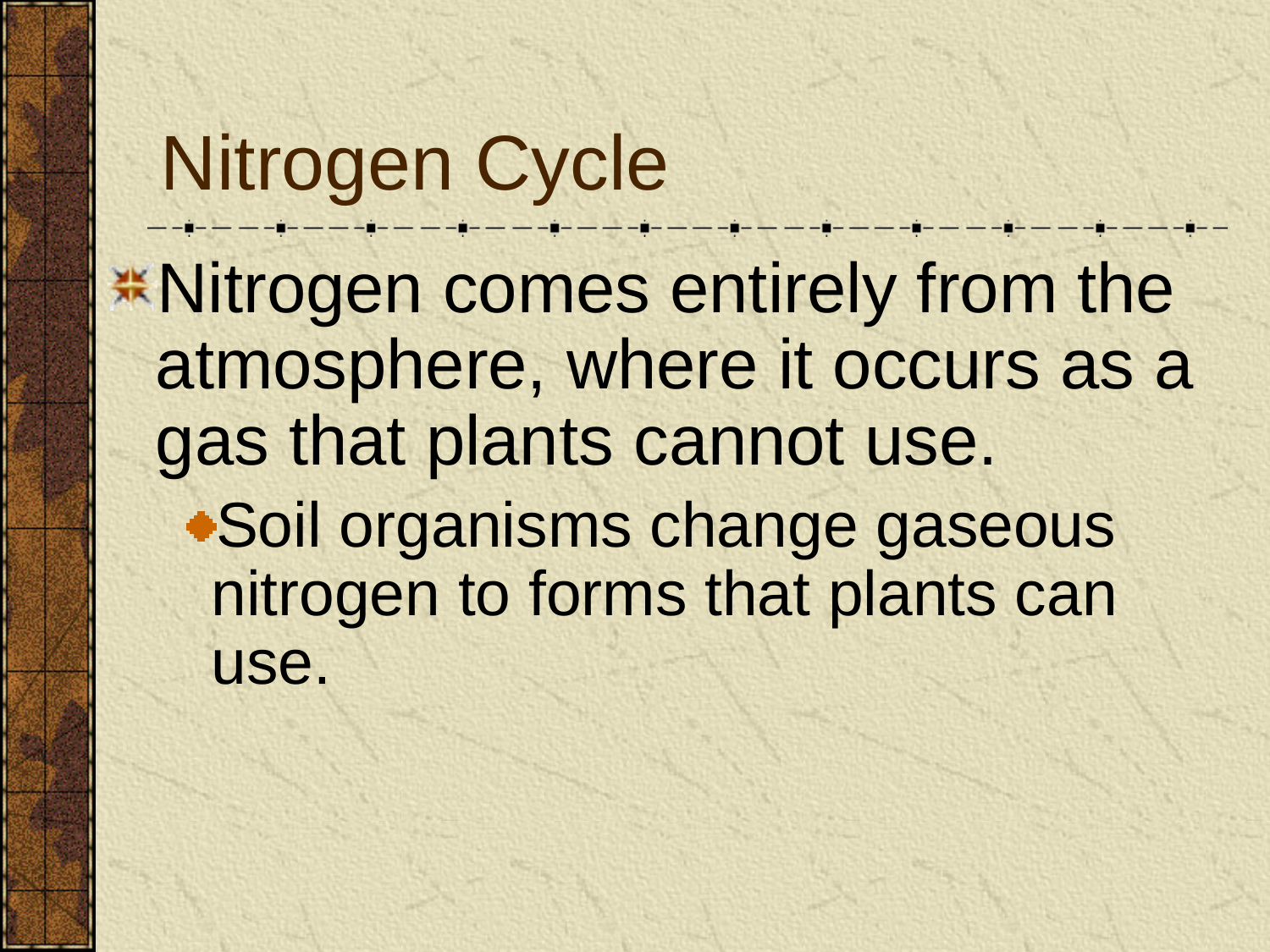

# Nitrogen Cycle
Nitrogen comes entirely from the atmosphere, where it occurs as a gas that plants cannot use.
Soil organisms change gaseous nitrogen to forms that plants can use.